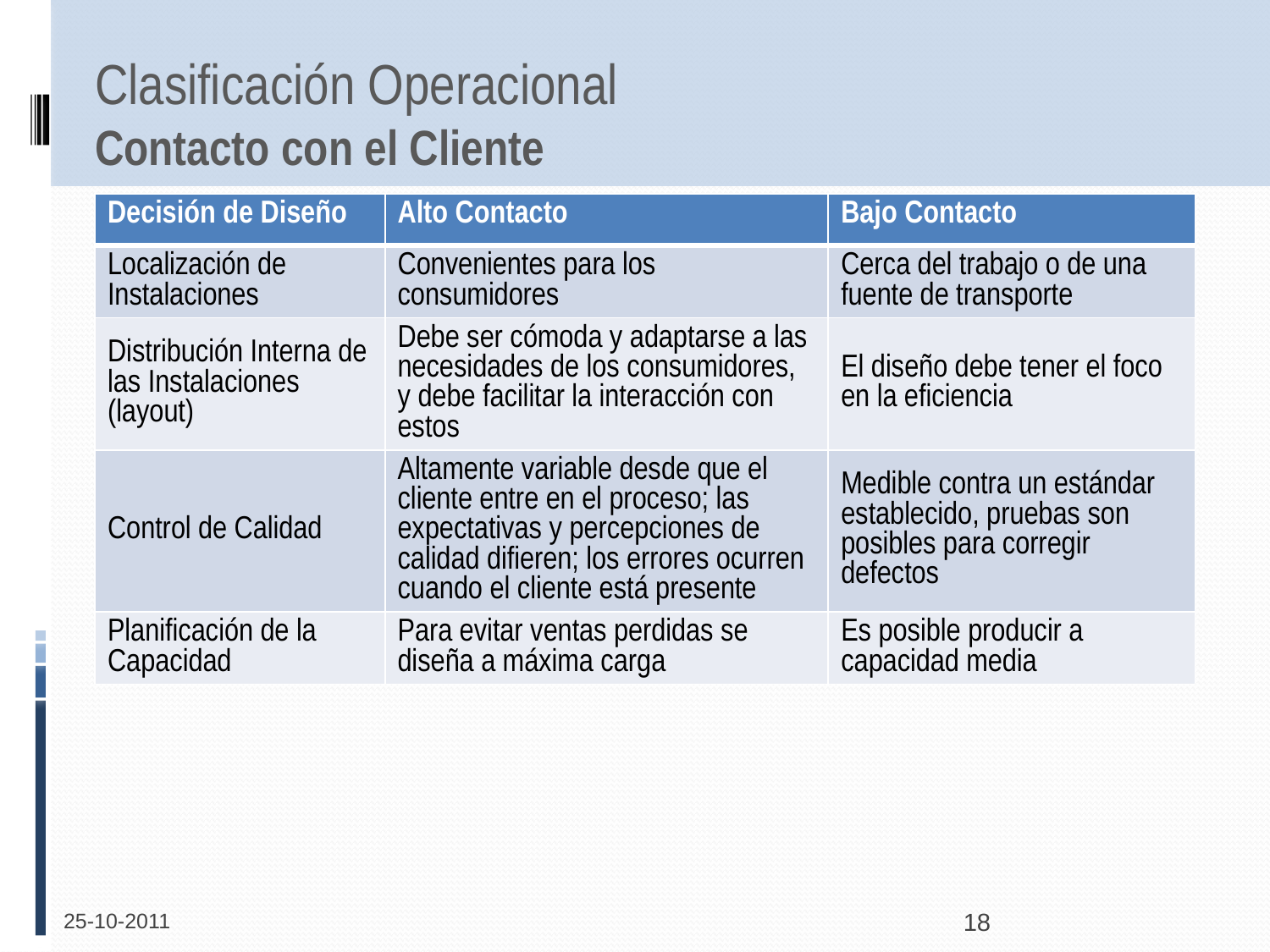

# Clasificación Operacional Contacto con el Cliente
| Decisión de Diseño | Alto Contacto | Bajo Contacto |
| --- | --- | --- |
| Localización de Instalaciones | Convenientes para los consumidores | Cerca del trabajo o de una fuente de transporte |
| Distribución Interna de las Instalaciones (layout) | Debe ser cómoda y adaptarse a las necesidades de los consumidores, y debe facilitar la interacción con estos | El diseño debe tener el foco en la eficiencia |
| Control de Calidad | Altamente variable desde que el cliente entre en el proceso; las expectativas y percepciones de calidad difieren; los errores ocurren cuando el cliente está presente | Medible contra un estándar establecido, pruebas son posibles para corregir defectos |
| Planificación de la Capacidad | Para evitar ventas perdidas se diseña a máxima carga | Es posible producir a capacidad media |
25-10-2011
18